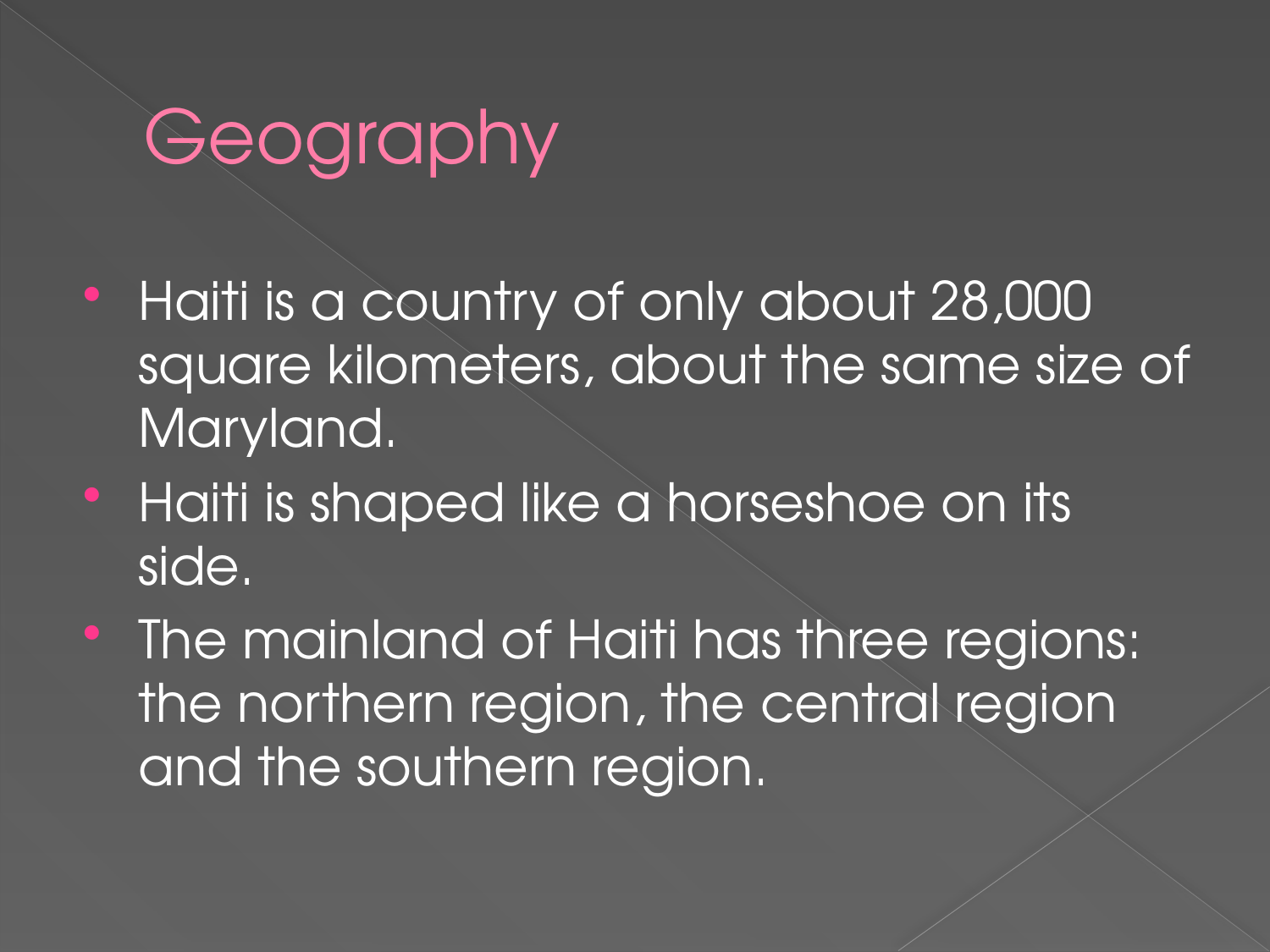

# Geography
Haiti is a country of only about 28,000 square kilometers, about the same size of Maryland.
Haiti is shaped like a horseshoe on its side.
The mainland of Haiti has three regions: the northern region, the central region and the southern region.